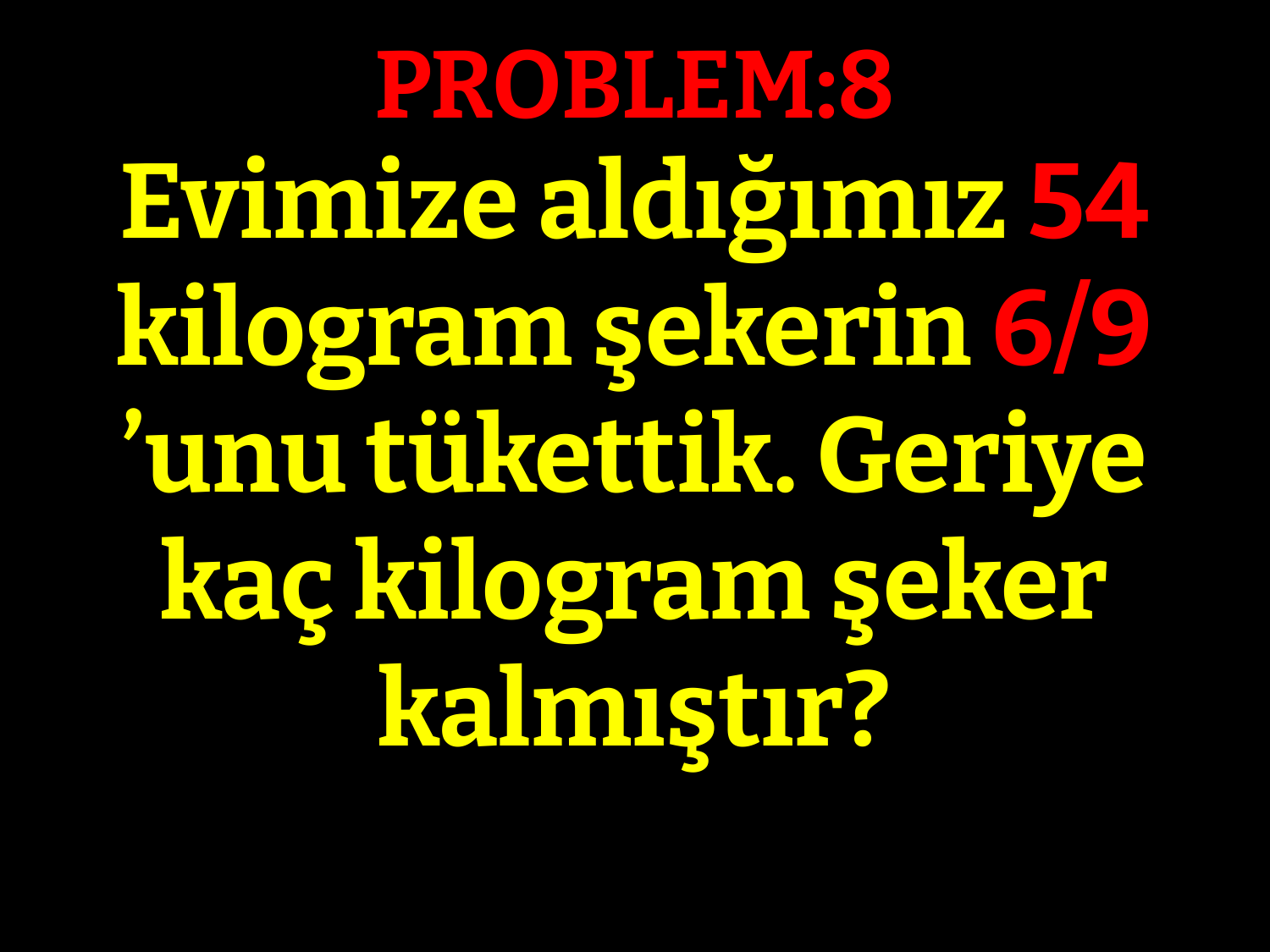

PROBLEM:8
Evimize aldığımız 54 kilogram şekerin 6/9 ’unu tükettik. Geriye kaç kilogram şeker kalmıştır?
#